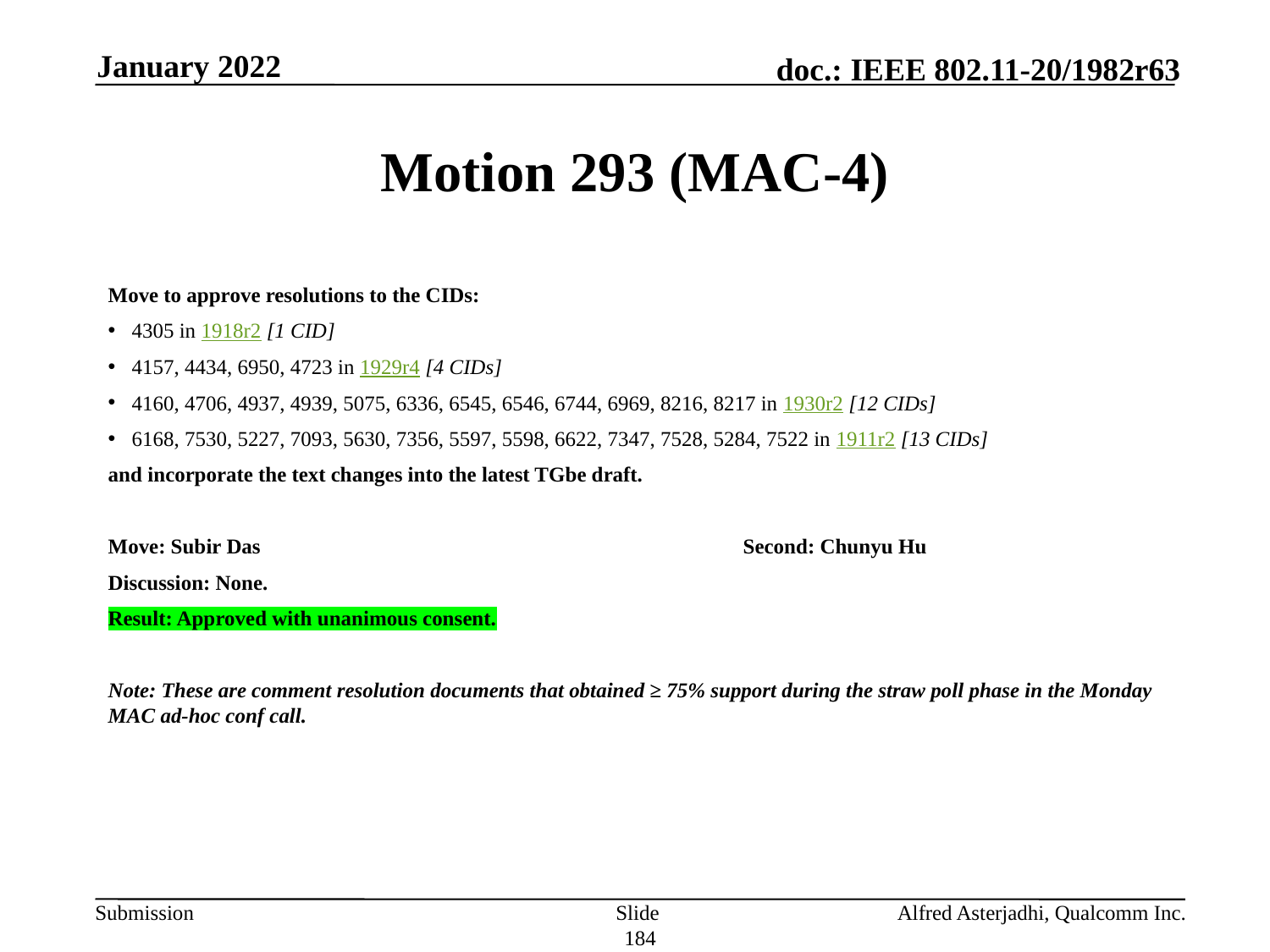

January 2022
# Motion 293 (MAC-4)
Move to approve resolutions to the CIDs:
4305 in 1918r2 [1 CID]
4157, 4434, 6950, 4723 in 1929r4 [4 CIDs]
4160, 4706, 4937, 4939, 5075, 6336, 6545, 6546, 6744, 6969, 8216, 8217 in 1930r2 [12 CIDs]
6168, 7530, 5227, 7093, 5630, 7356, 5597, 5598, 6622, 7347, 7528, 5284, 7522 in 1911r2 [13 CIDs]
and incorporate the text changes into the latest TGbe draft.

Move: Subir Das				Second: Chunyu Hu
Discussion: None.
Result: Approved with unanimous consent.

Note: These are comment resolution documents that obtained ≥ 75% support during the straw poll phase in the Monday MAC ad-hoc conf call.

Slide 184
Alfred Asterjadhi, Qualcomm Inc.